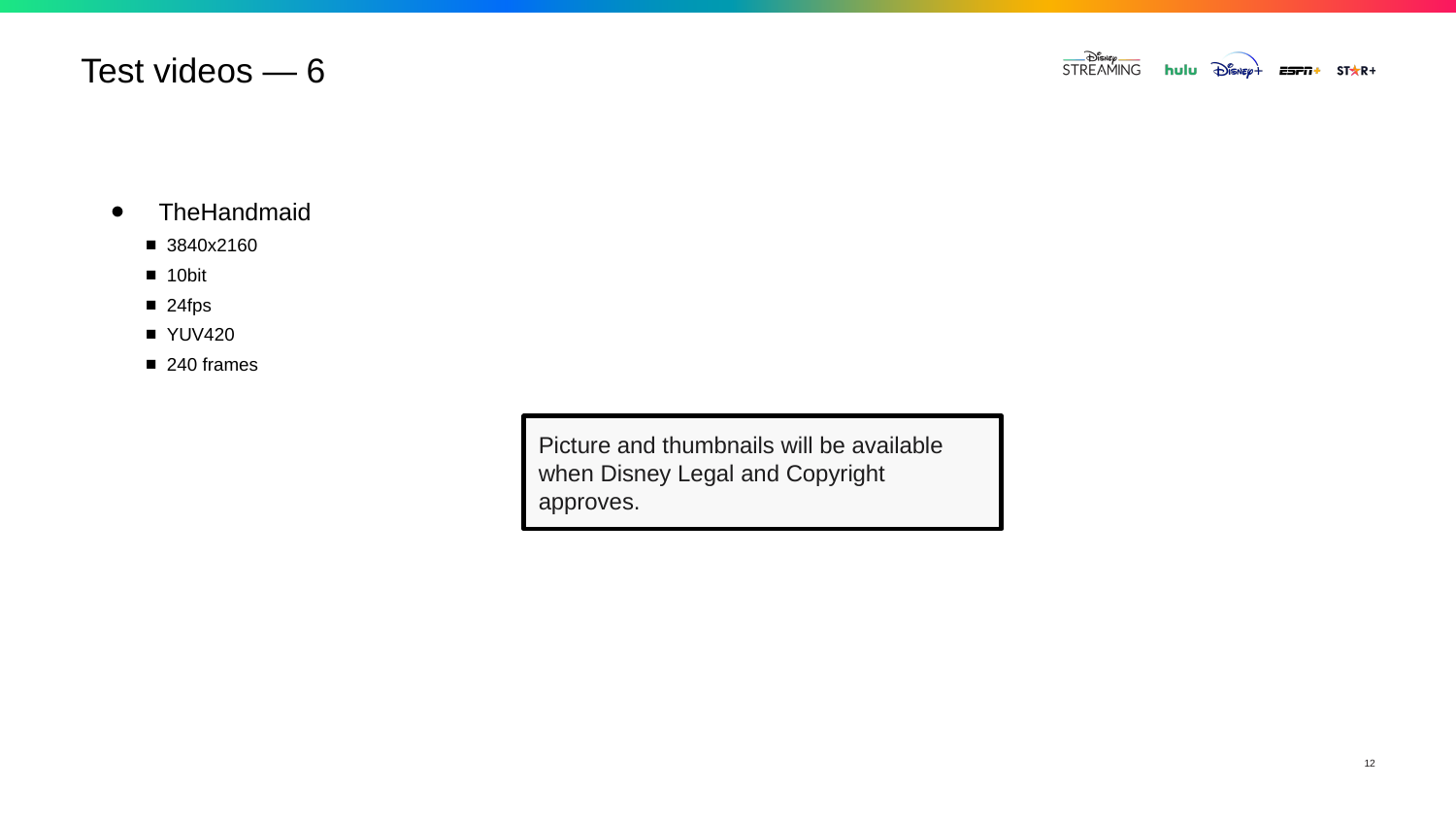

# Test videos — 6
TheHandmaid
3840x2160
10bit
24fps
YUV420
240 frames

Picture and thumbnails will be available when Disney Legal and Copyright approves.
12